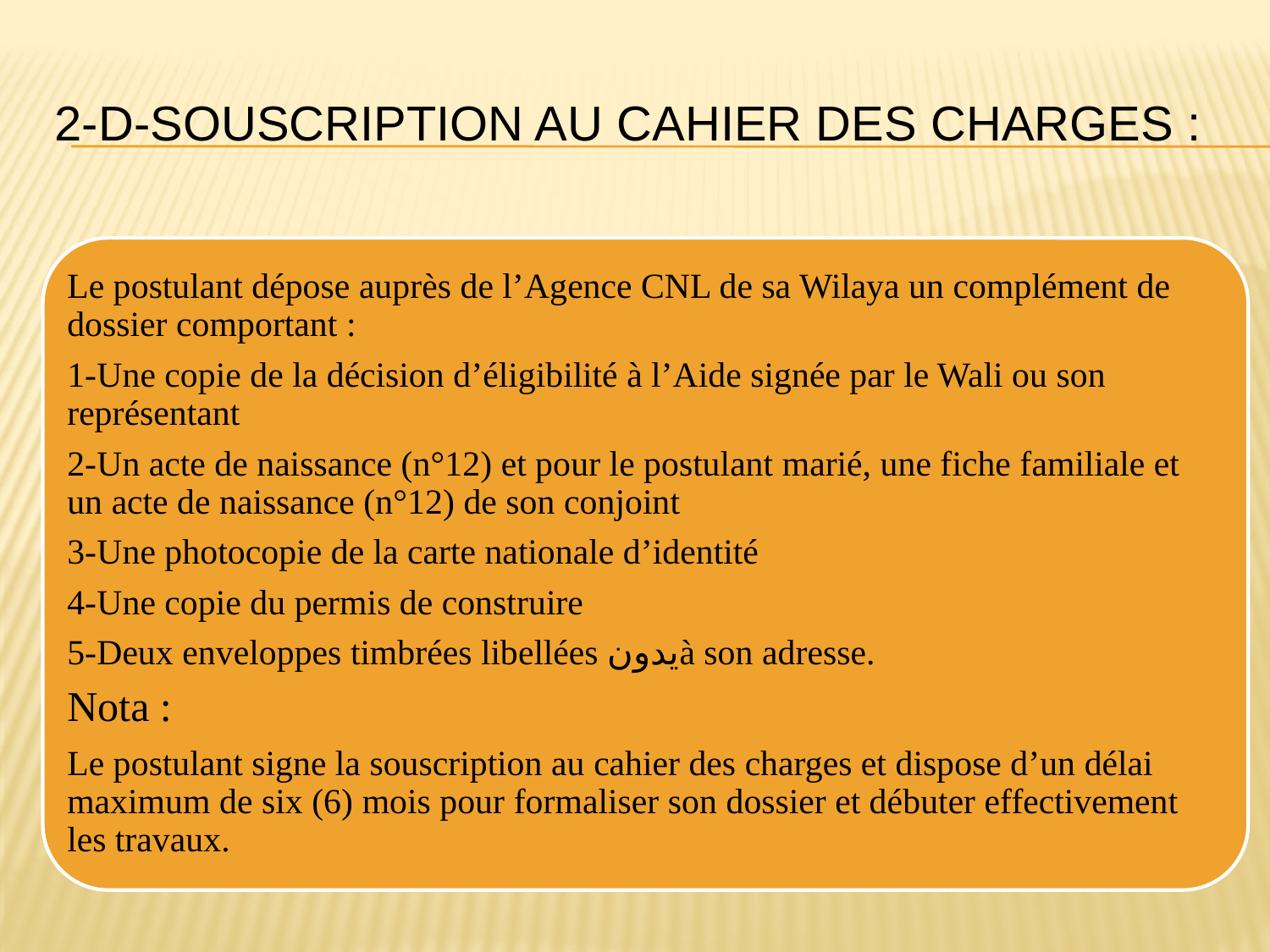

# 2-D-Souscription au cahier des charges :
Le postulant dépose auprès de l’Agence CNL de sa Wilaya un complément de dossier comportant :
1-Une copie de la décision d’éligibilité à l’Aide signée par le Wali ou son représentant
2-Un acte de naissance (n°12) et pour le postulant marié, une fiche familiale et un acte de naissance (n°12) de son conjoint
3-Une photocopie de la carte nationale d’identité
4-Une copie du permis de construire
5-Deux enveloppes timbrées libellées يدونà son adresse.
Nota :
Le postulant signe la souscription au cahier des charges et dispose d’un délai maximum de six (6) mois pour formaliser son dossier et débuter effectivement les travaux.